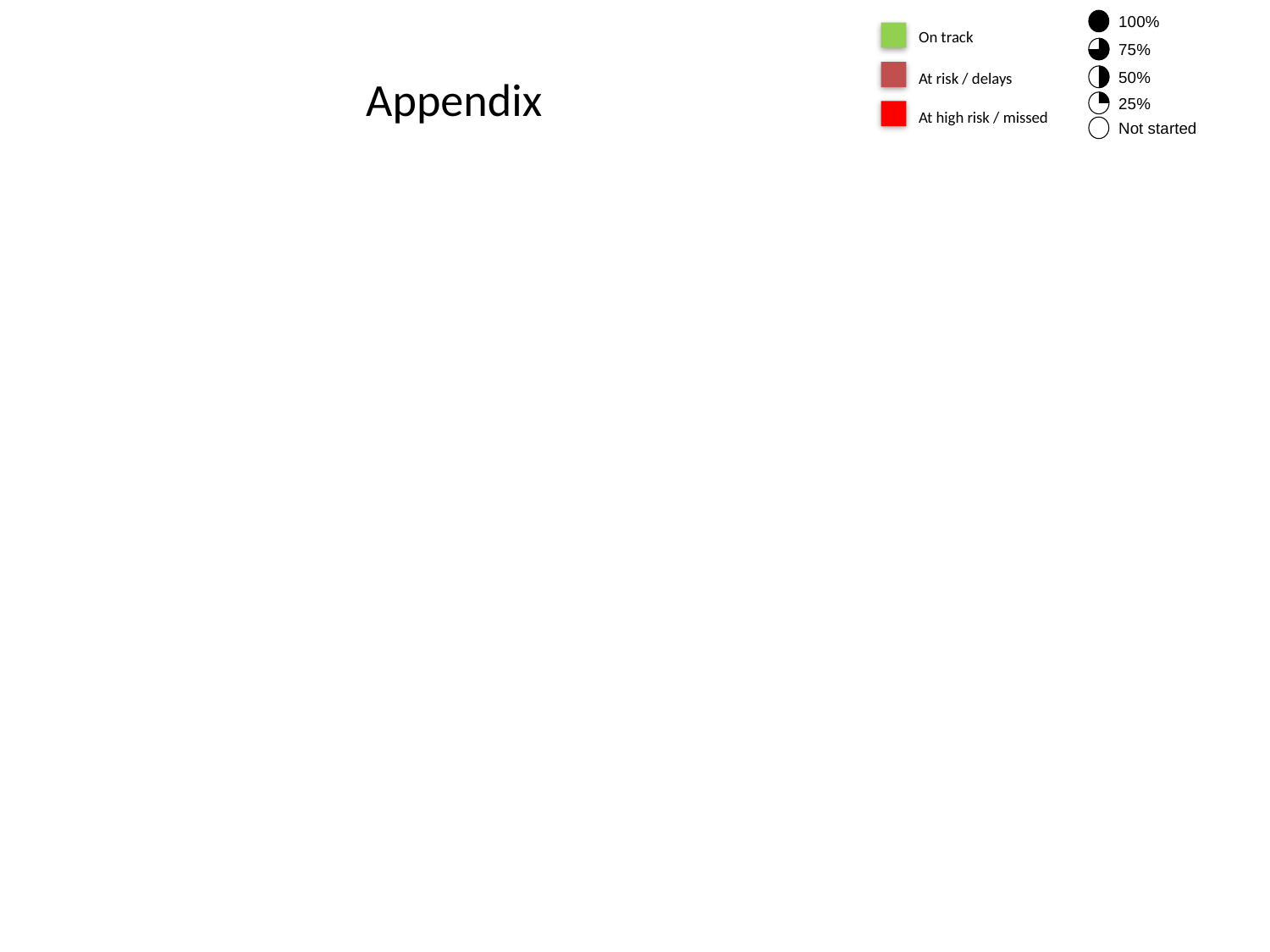

100%

On track
# Appendix

75%

50%
At risk / delays

25%

At high risk / missed

Not started